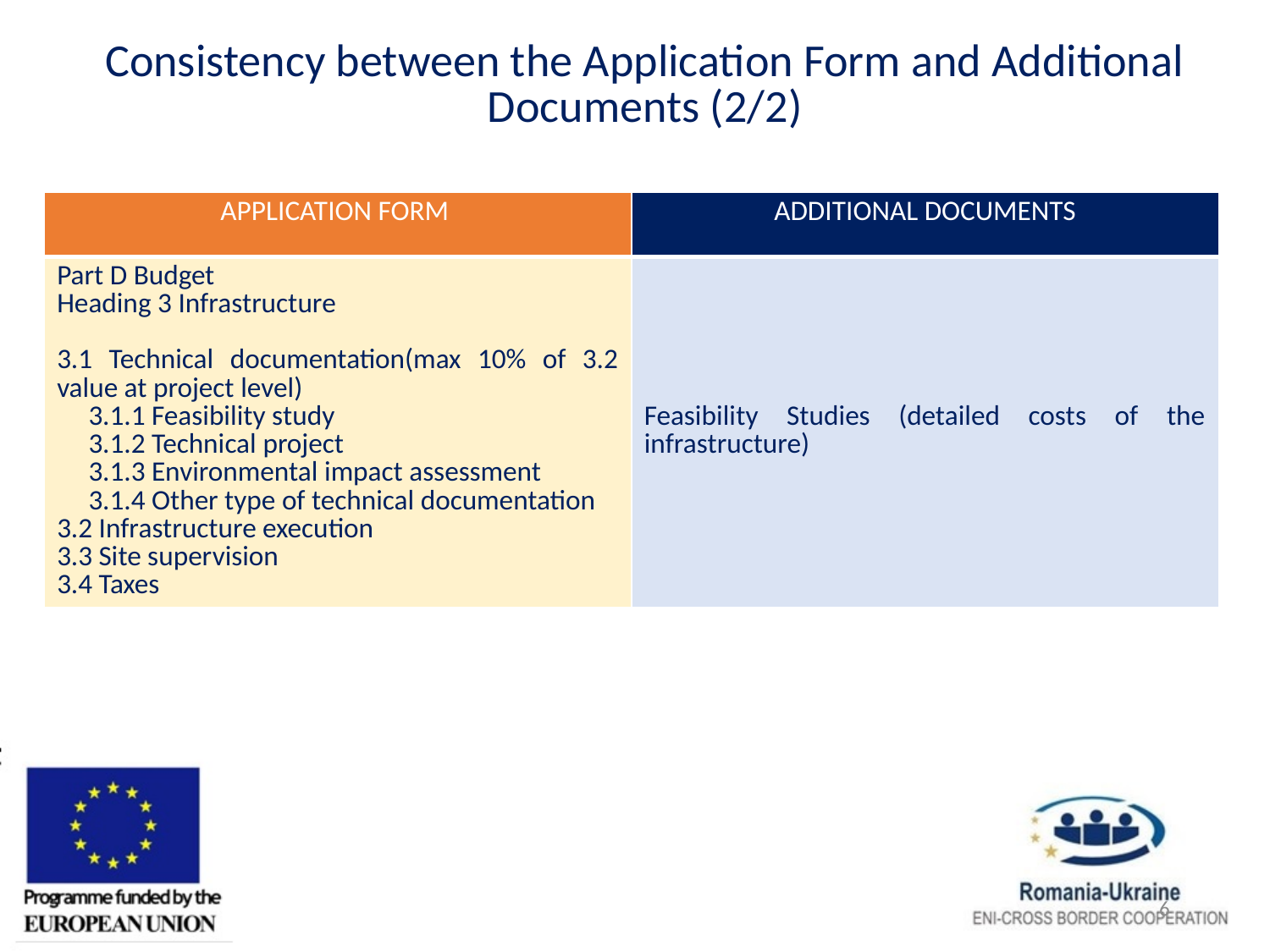

| Consistency between the Application Form and Additional Documents (2/2) |
| --- |
| APPLICATION FORM | ADDITIONAL DOCUMENTS |
| --- | --- |
| Part D Budget Heading 3 Infrastructure 3.1 Technical documentation(max 10% of 3.2 value at project level) 3.1.1 Feasibility study 3.1.2 Technical project 3.1.3 Environmental impact assessment 3.1.4 Other type of technical documentation 3.2 Infrastructure execution 3.3 Site supervision 3.4 Taxes | Feasibility Studies (detailed costs of the infrastructure) |
6